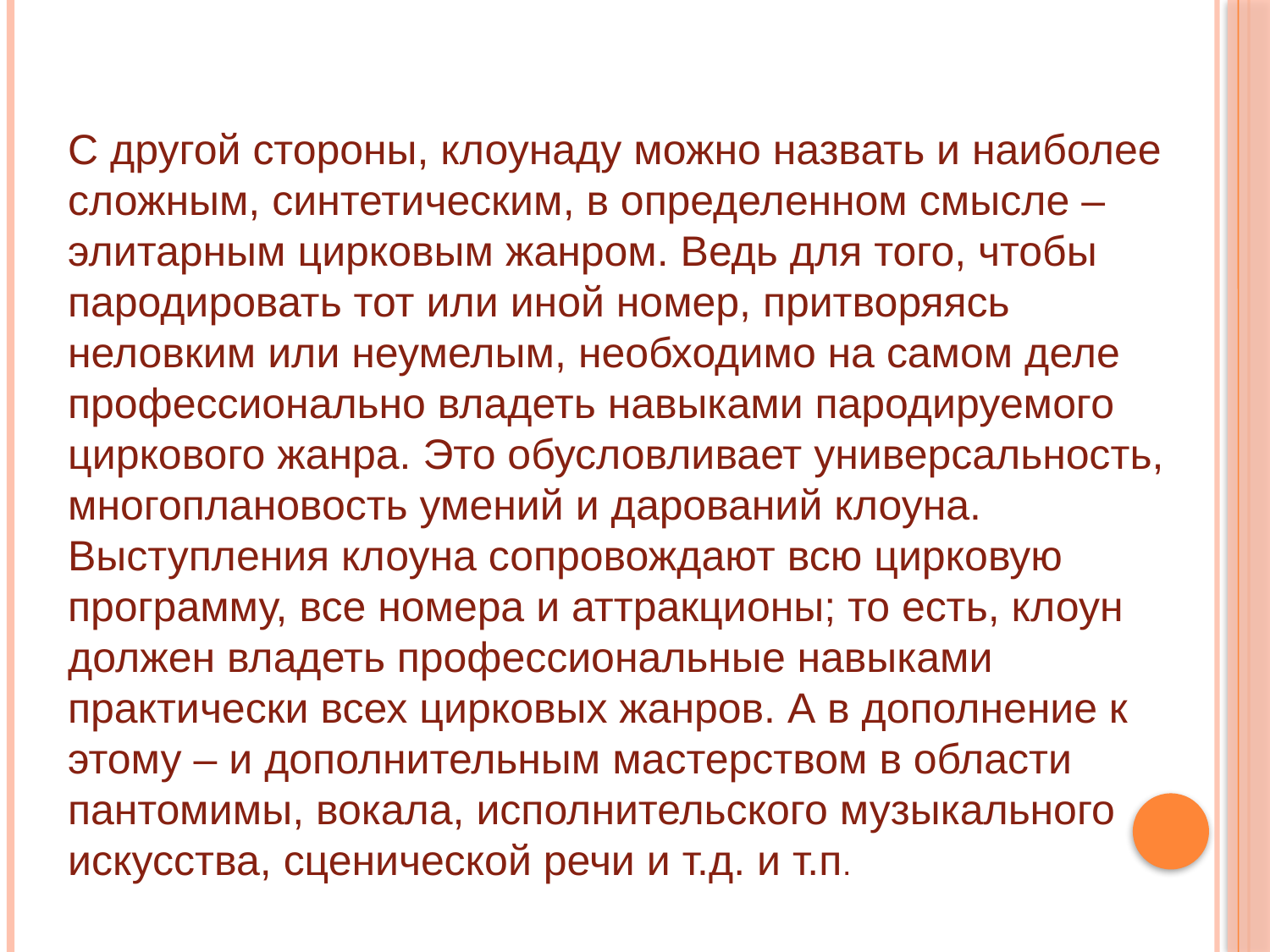

С другой стороны, клоунаду можно назвать и наиболее сложным, синтетическим, в определенном смысле – элитарным цирковым жанром. Ведь для того, чтобы пародировать тот или иной номер, притворяясь неловким или неумелым, необходимо на самом деле профессионально владеть навыками пародируемого циркового жанра. Это обусловливает универсальность, многоплановость умений и дарований клоуна. Выступления клоуна сопровождают всю цирковую программу, все номера и аттракционы; то есть, клоун должен владеть профессиональные навыками практически всех цирковых жанров. А в дополнение к этому – и дополнительным мастерством в области пантомимы, вокала, исполнительского музыкального искусства, сценической речи и т.д. и т.п.